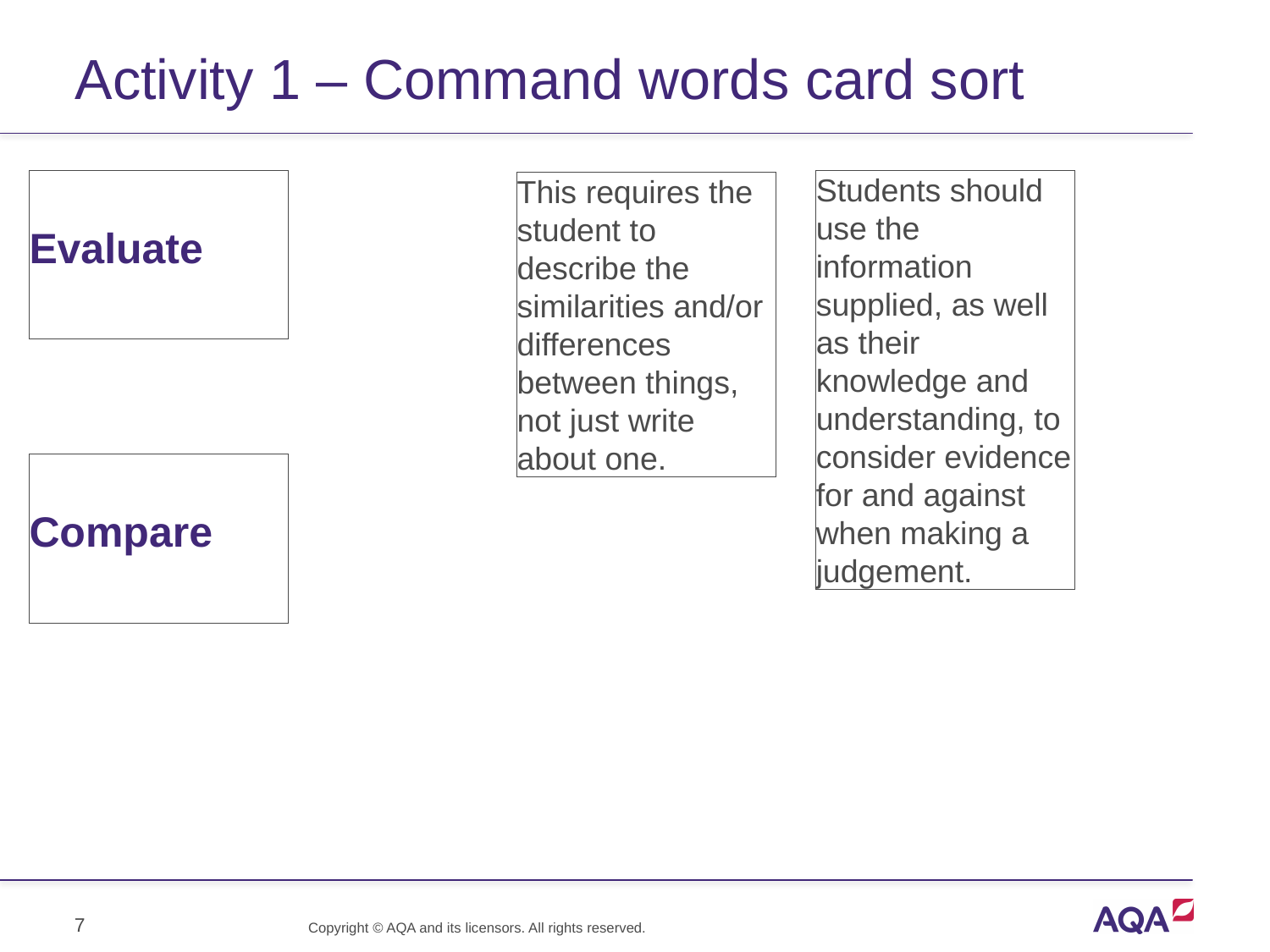

# Activity 1 – Command words card sort

Evaluate

Students should use the information supplied, as well as their knowledge and understanding, to consider evidence for and against when making a judgement.
This requires the student to describe the similarities and/or differences between things, not just write about one.

Compare

7
Copyright © AQA and its licensors. All rights reserved.